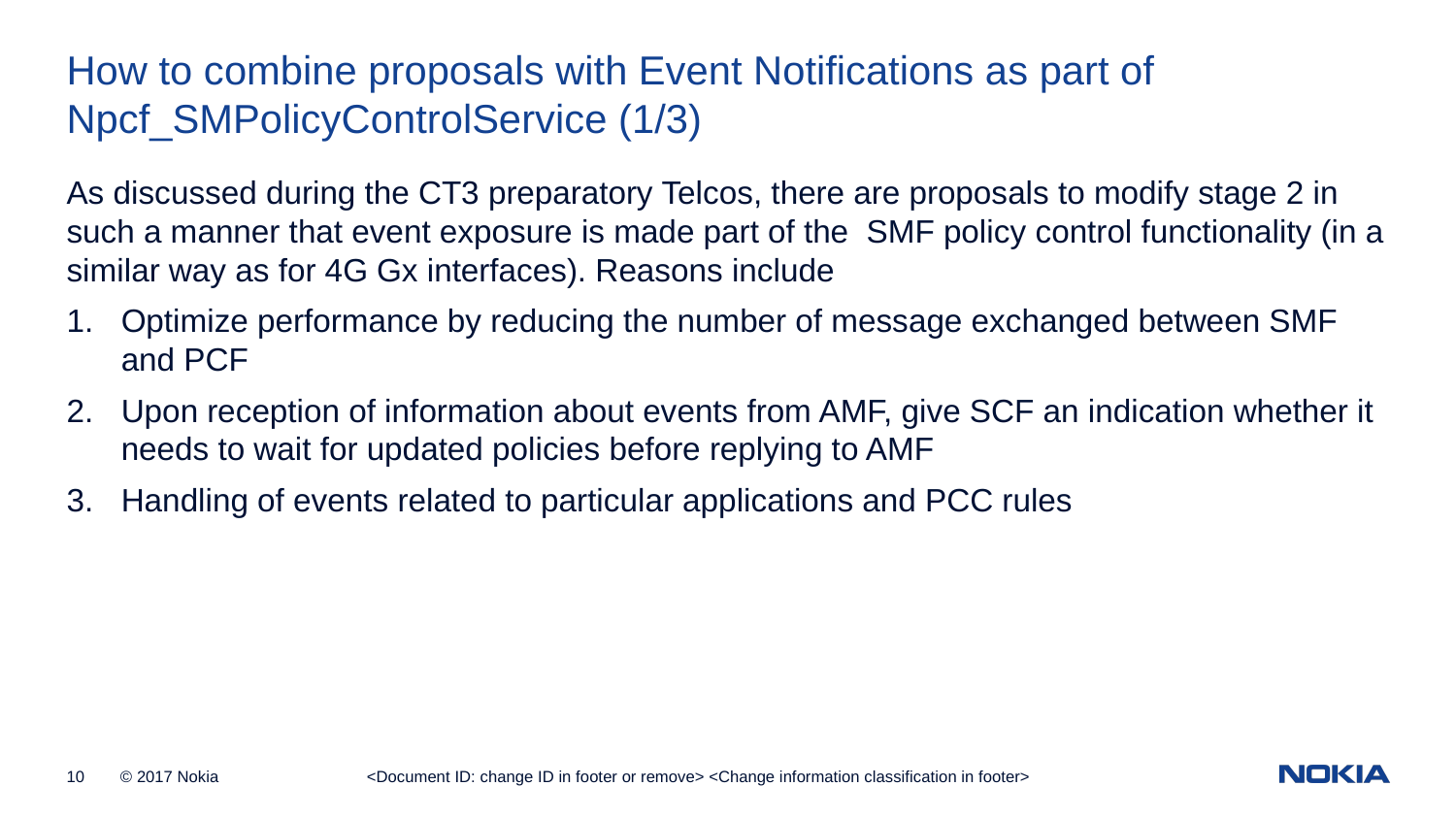

How to combine proposals with Event Notifications as part of Npcf_SMPolicyControlService (1/3)
As discussed during the CT3 preparatory Telcos, there are proposals to modify stage 2 in such a manner that event exposure is made part of the  SMF policy control functionality (in a similar way as for 4G Gx interfaces). Reasons include
Optimize performance by reducing the number of message exchanged between SMF and PCF
Upon reception of information about events from AMF, give SCF an indication whether it needs to wait for updated policies before replying to AMF
Handling of events related to particular applications and PCC rules

<Document ID: change ID in footer or remove> <Change information classification in footer>